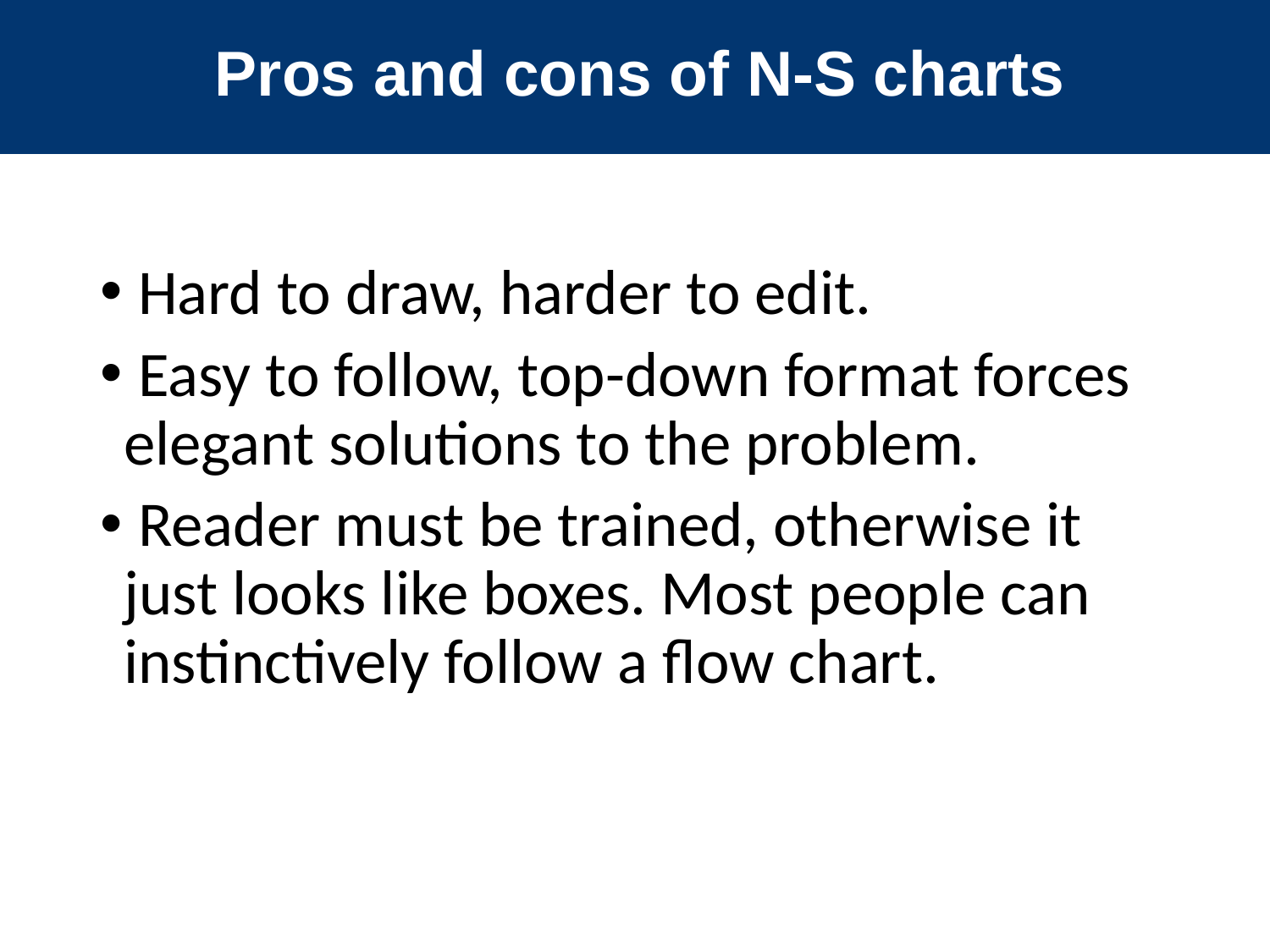

Pros and cons of N-S charts
 Hard to draw, harder to edit.
 Easy to follow, top-down format forces elegant solutions to the problem.
 Reader must be trained, otherwise it just looks like boxes. Most people can instinctively follow a flow chart.